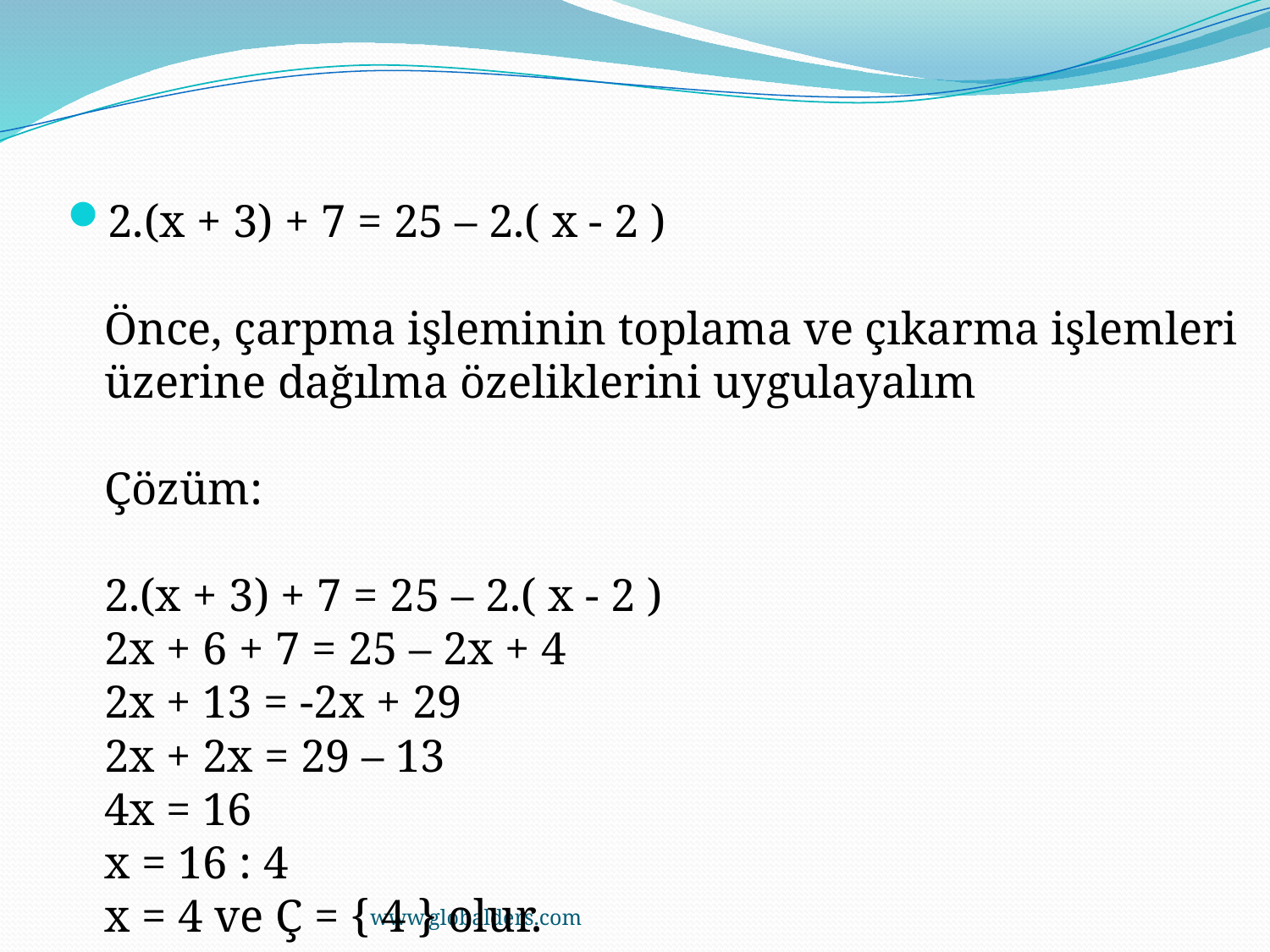

2.(x + 3) + 7 = 25 – 2.( x - 2 )
Önce, çarpma işleminin toplama ve çıkarma işlemleri üzerine dağılma özeliklerini uygulayalım
Çözüm:
2.(x + 3) + 7 = 25 – 2.( x - 2 )
2x + 6 + 7 = 25 – 2x + 4 
2x + 13 = -2x + 29
2x + 2x = 29 – 13
4x = 16
x = 16 : 4
x = 4 ve Ç = { 4 } olur.
www.globalders.com